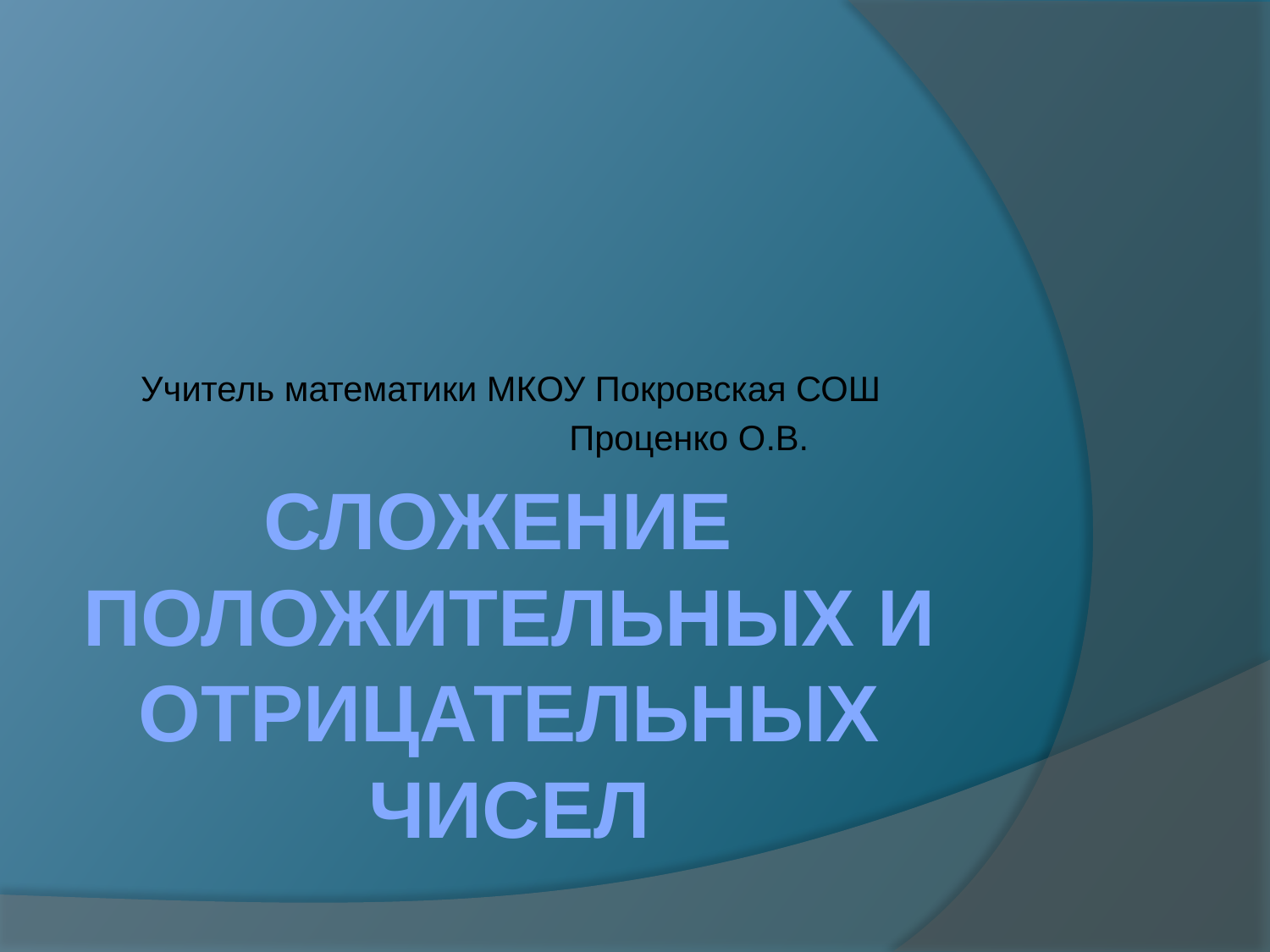

Учитель математики МКОУ Покровская СОШ
                                                   Проценко О.В.
# Сложение  положительных и отрицательных чисел